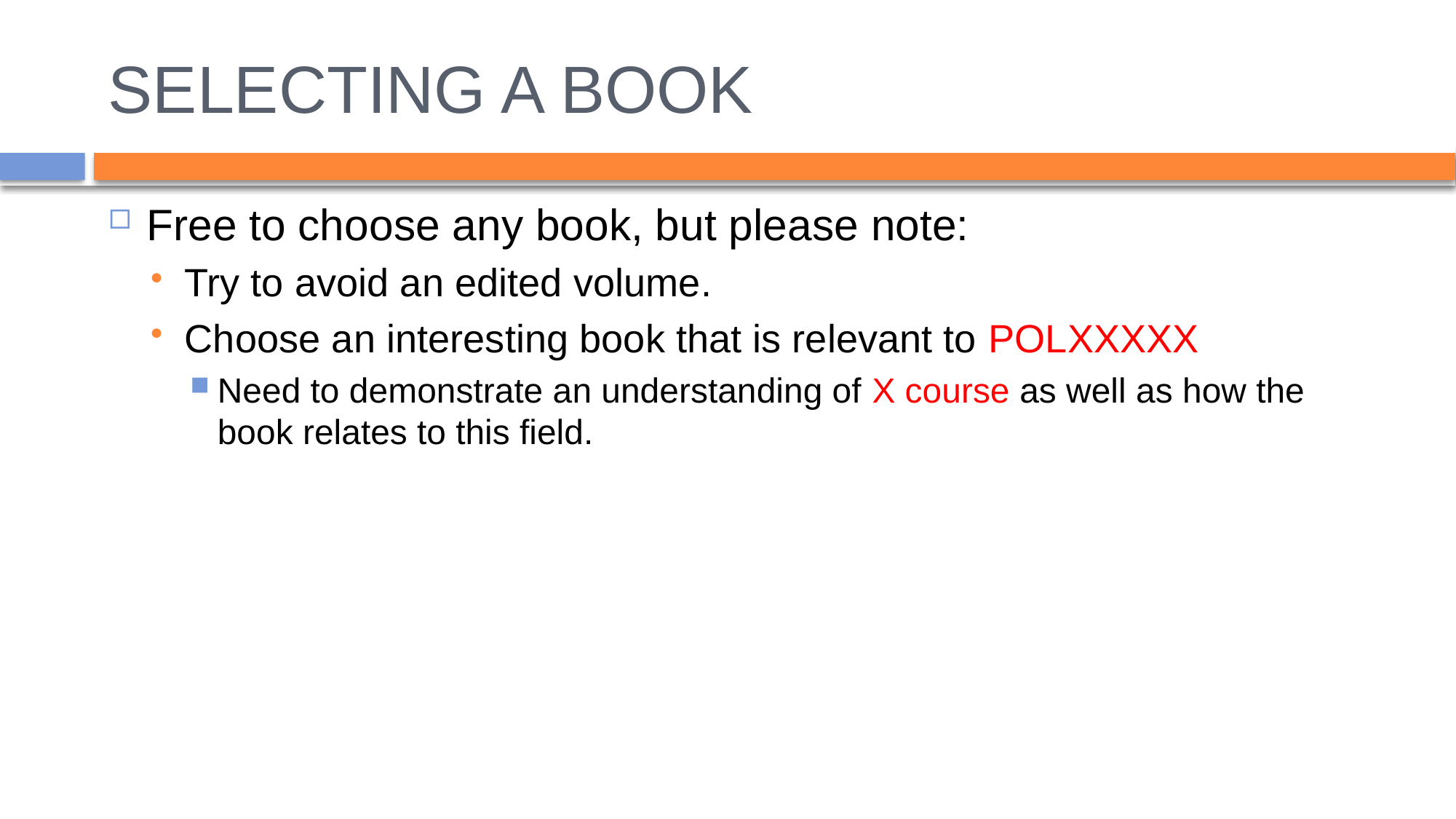

# SELECTING A BOOK
Free to choose any book, but please note:
Try to avoid an edited volume.
Choose an interesting book that is relevant to POLXXXXX
Need to demonstrate an understanding of X course as well as how the book relates to this field.